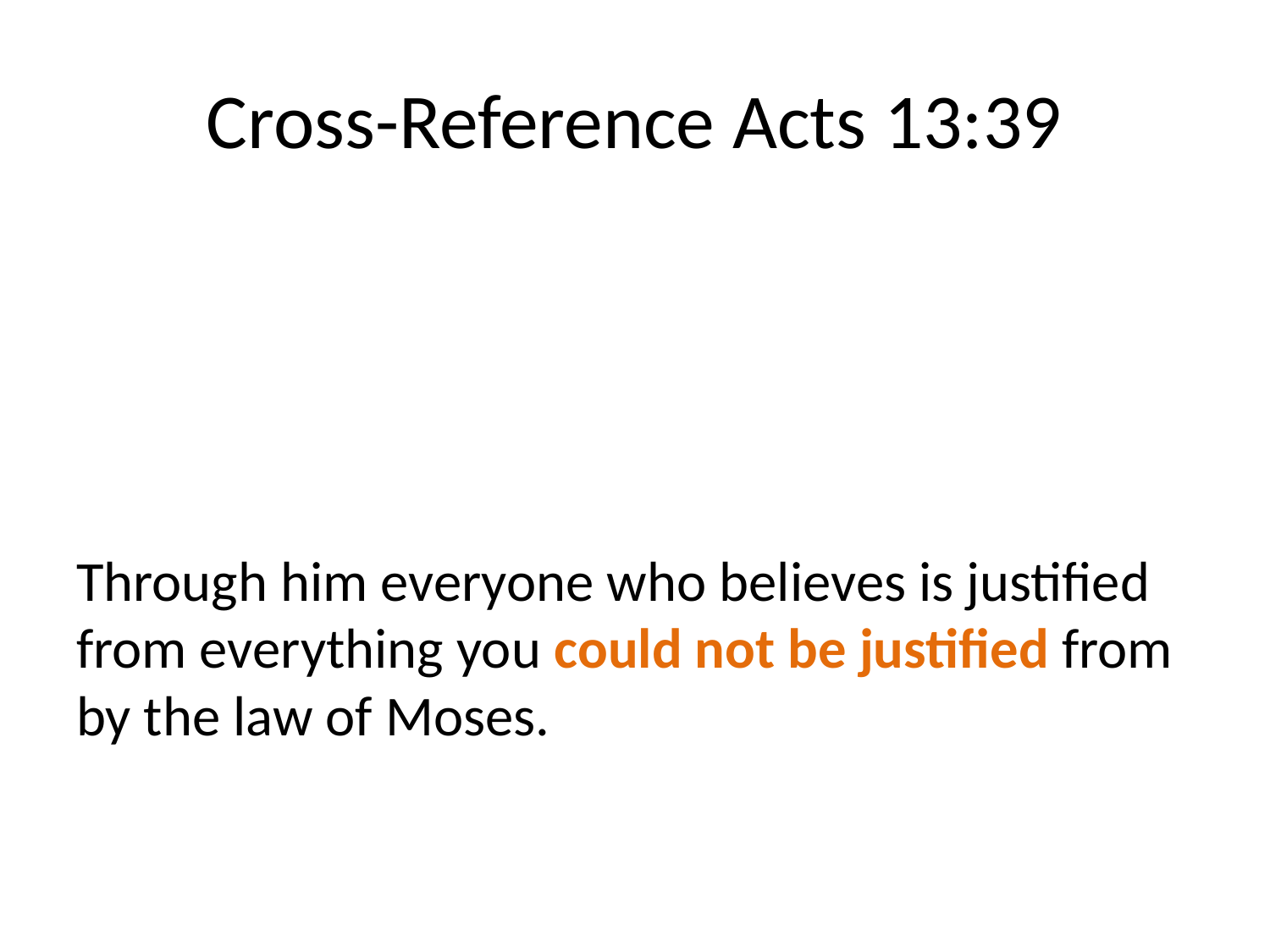

# Cross-Reference Acts 13:39

Through him everyone who believes is justified from everything you could not be justified from by the law of Moses.